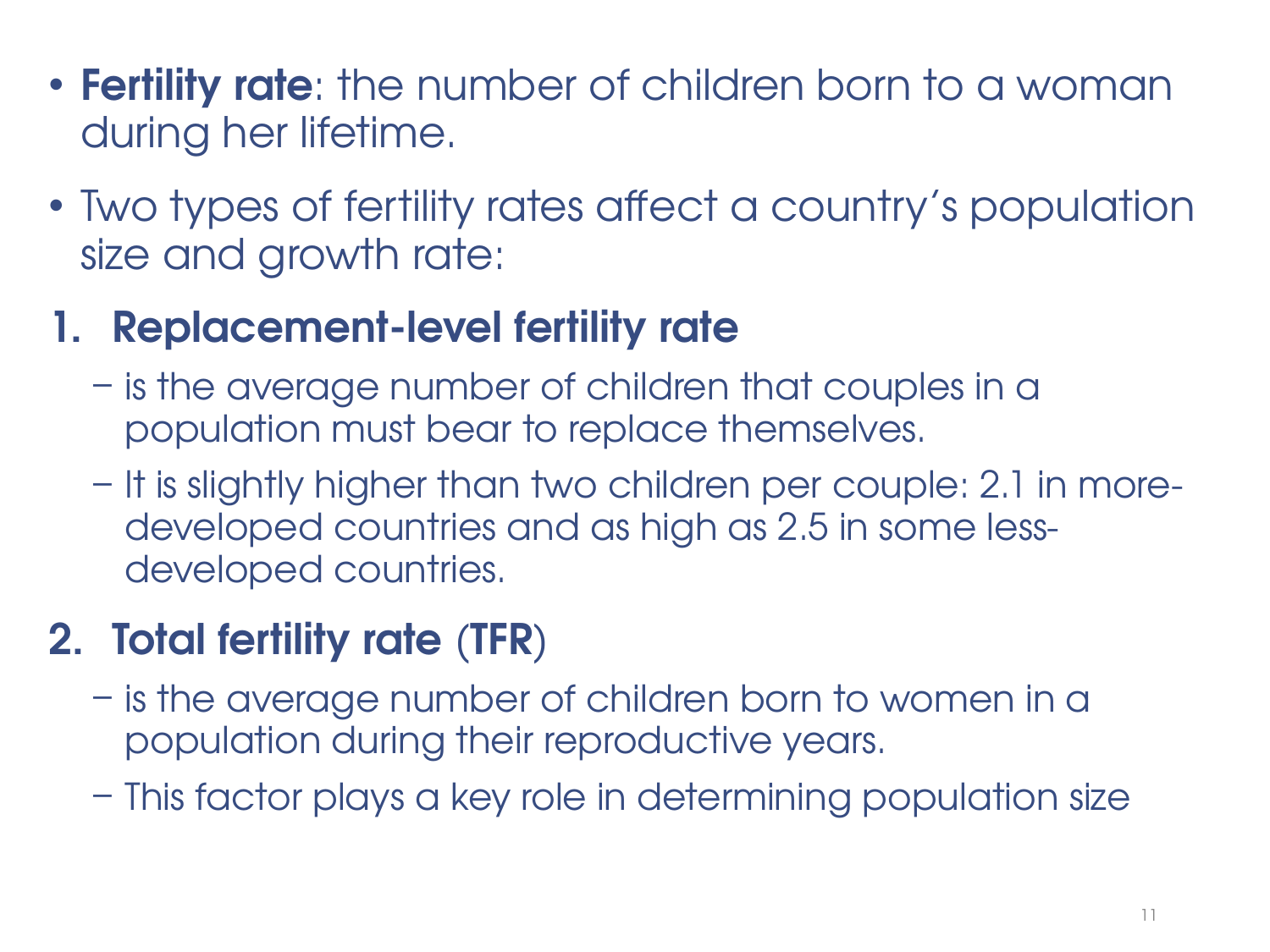

Fertility rate: the number of children born to a woman during her lifetime.
Two types of fertility rates affect a country’s population size and growth rate:
Replacement-level fertility rate
is the average number of children that couples in a population must bear to replace themselves.
It is slightly higher than two children per couple: 2.1 in more-developed countries and as high as 2.5 in some less-developed countries.
Total fertility rate (TFR)
is the average number of children born to women in a population during their reproductive years.
This factor plays a key role in determining population size
11